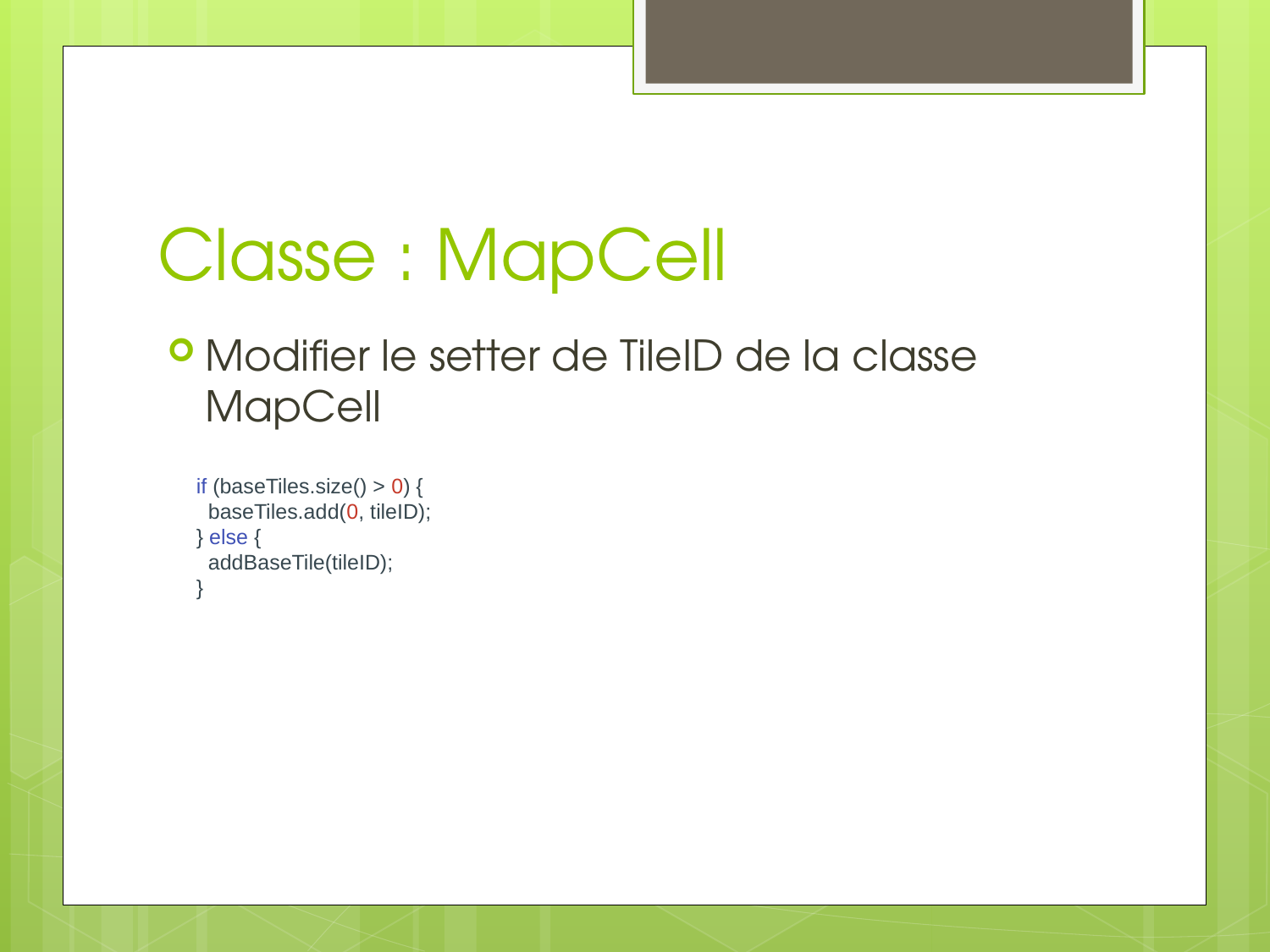

# Classe : MapCell
Modifier le setter de TileID de la classe MapCell
if (baseTiles.size() > 0) {
  baseTiles.add(0, tileID);
} else {
  addBaseTile(tileID);
}